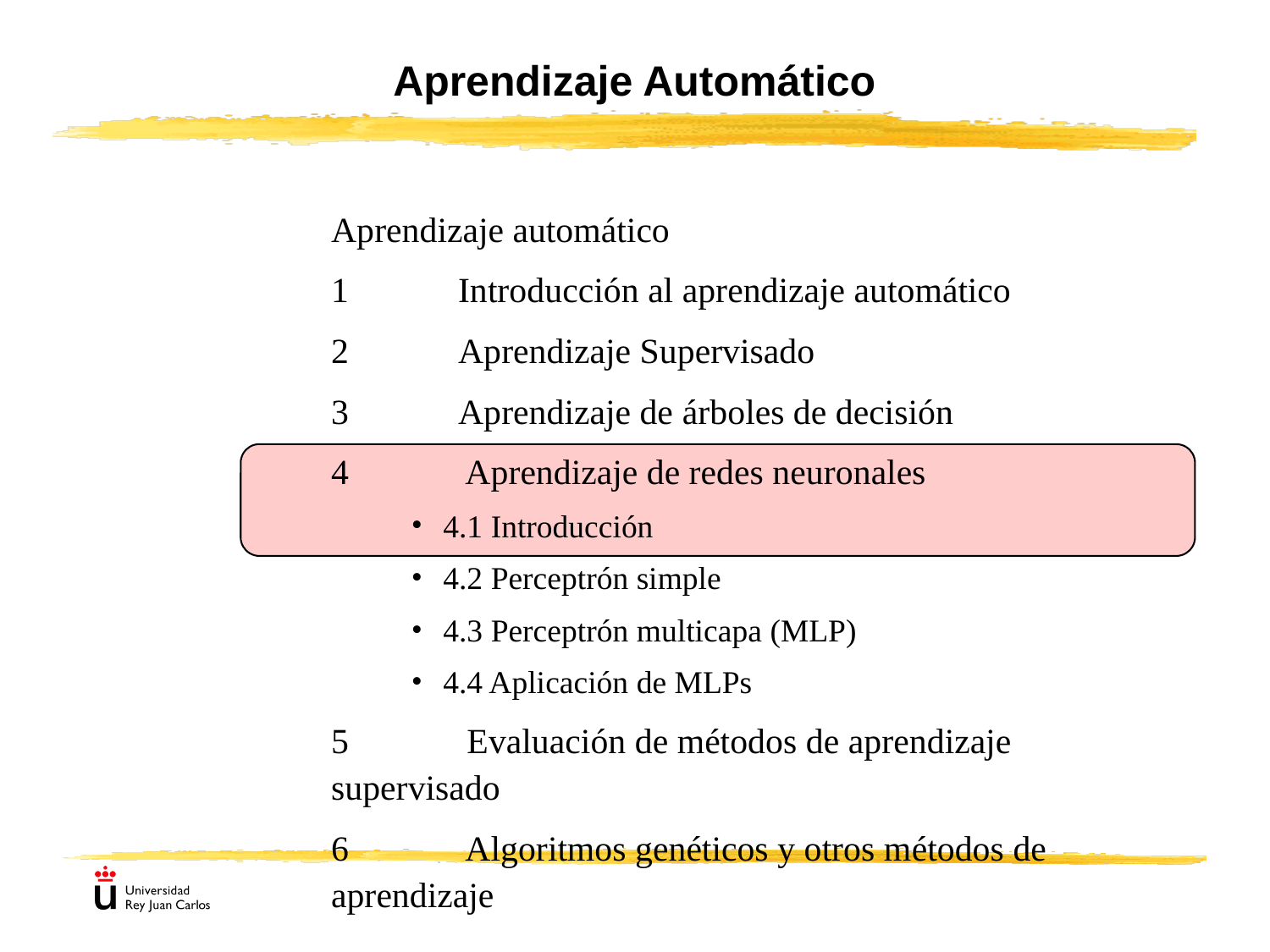

# Aprendizaje Automático
	Aprendizaje automático
	1	Introducción al aprendizaje automático
	2 	Aprendizaje Supervisado
	3	Aprendizaje de árboles de decisión
	4	 Aprendizaje de redes neuronales
4.1 Introducción
4.2 Perceptrón simple
4.3 Perceptrón multicapa (MLP)
4.4 Aplicación de MLPs
	5	 Evaluación de métodos de aprendizaje supervisado
	6	 Algoritmos genéticos y otros métodos de aprendizaje